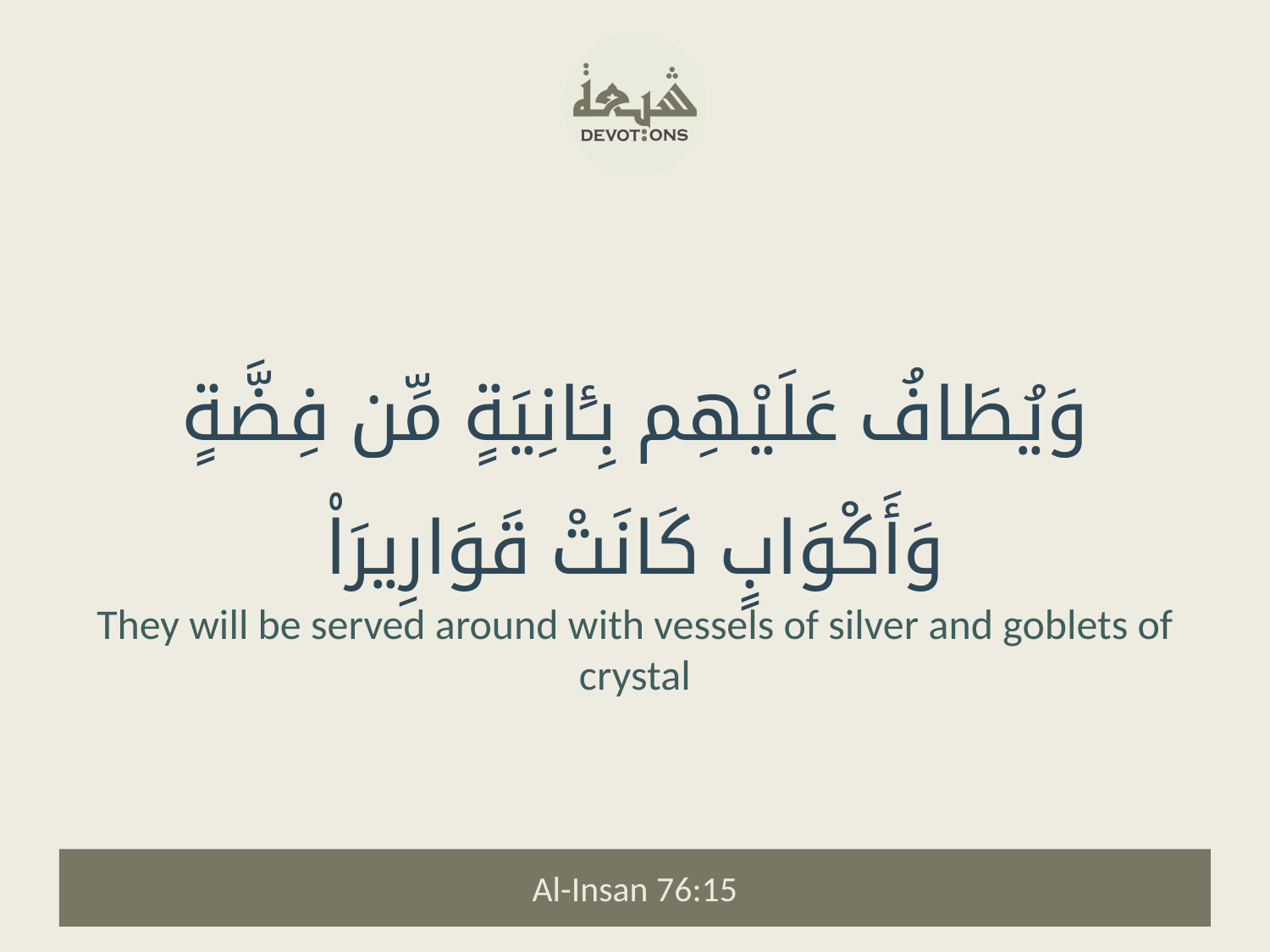

وَيُطَافُ عَلَيْهِم بِـَٔانِيَةٍ مِّن فِضَّةٍ وَأَكْوَابٍ كَانَتْ قَوَارِيرَا۠
They will be served around with vessels of silver and goblets of crystal
Al-Insan 76:15